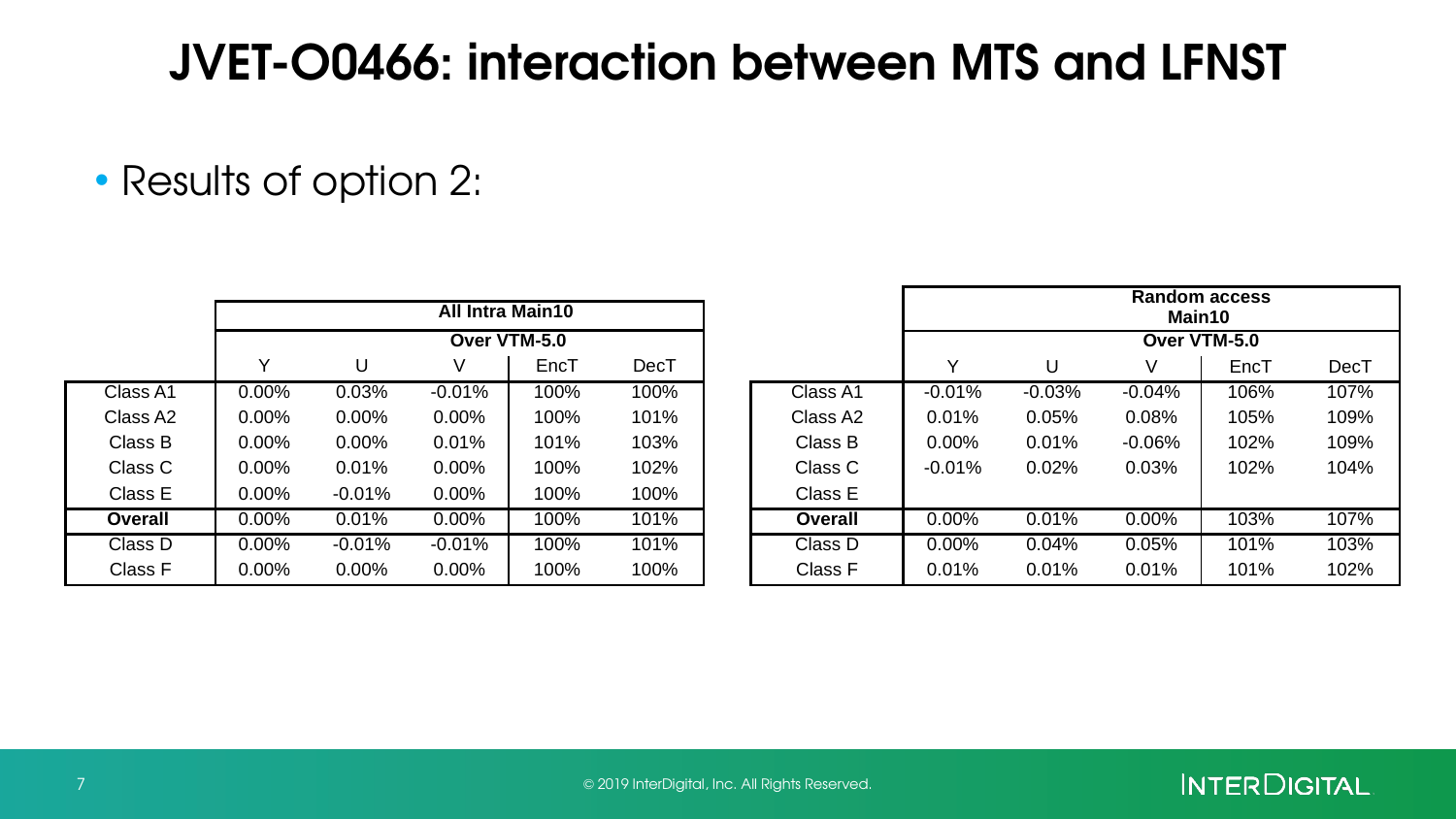

# JVET-O0466: interaction between MTS and LFNST

Results of option 2:
|  |  |  | Random access Main10 |  |  |
| --- | --- | --- | --- | --- | --- |
|  |  |  | Over VTM-5.0 |  |  |
|  | Y | U | V | EncT | DecT |
| Class A1 | -0.01% | -0.03% | -0.04% | 106% | 107% |
| Class A2 | 0.01% | 0.05% | 0.08% | 105% | 109% |
| Class B | 0.00% | 0.01% | -0.06% | 102% | 109% |
| Class C | -0.01% | 0.02% | 0.03% | 102% | 104% |
| Class E |  |  |  |  |  |
| Overall | 0.00% | 0.01% | 0.00% | 103% | 107% |
| Class D | 0.00% | 0.04% | 0.05% | 101% | 103% |
| Class F | 0.01% | 0.01% | 0.01% | 101% | 102% |
|  |  |  | All Intra Main10 |  |  |
| --- | --- | --- | --- | --- | --- |
|  |  |  | Over VTM-5.0 |  |  |
|  | Y | U | V | EncT | DecT |
| Class A1 | 0.00% | 0.03% | -0.01% | 100% | 100% |
| Class A2 | 0.00% | 0.00% | 0.00% | 100% | 101% |
| Class B | 0.00% | 0.00% | 0.01% | 101% | 103% |
| Class C | 0.00% | 0.01% | 0.00% | 100% | 102% |
| Class E | 0.00% | -0.01% | 0.00% | 100% | 100% |
| Overall | 0.00% | 0.01% | 0.00% | 100% | 101% |
| Class D | 0.00% | -0.01% | -0.01% | 100% | 101% |
| Class F | 0.00% | 0.00% | 0.00% | 100% | 100% |
7
© 2019 InterDigital, Inc. All Rights Reserved.